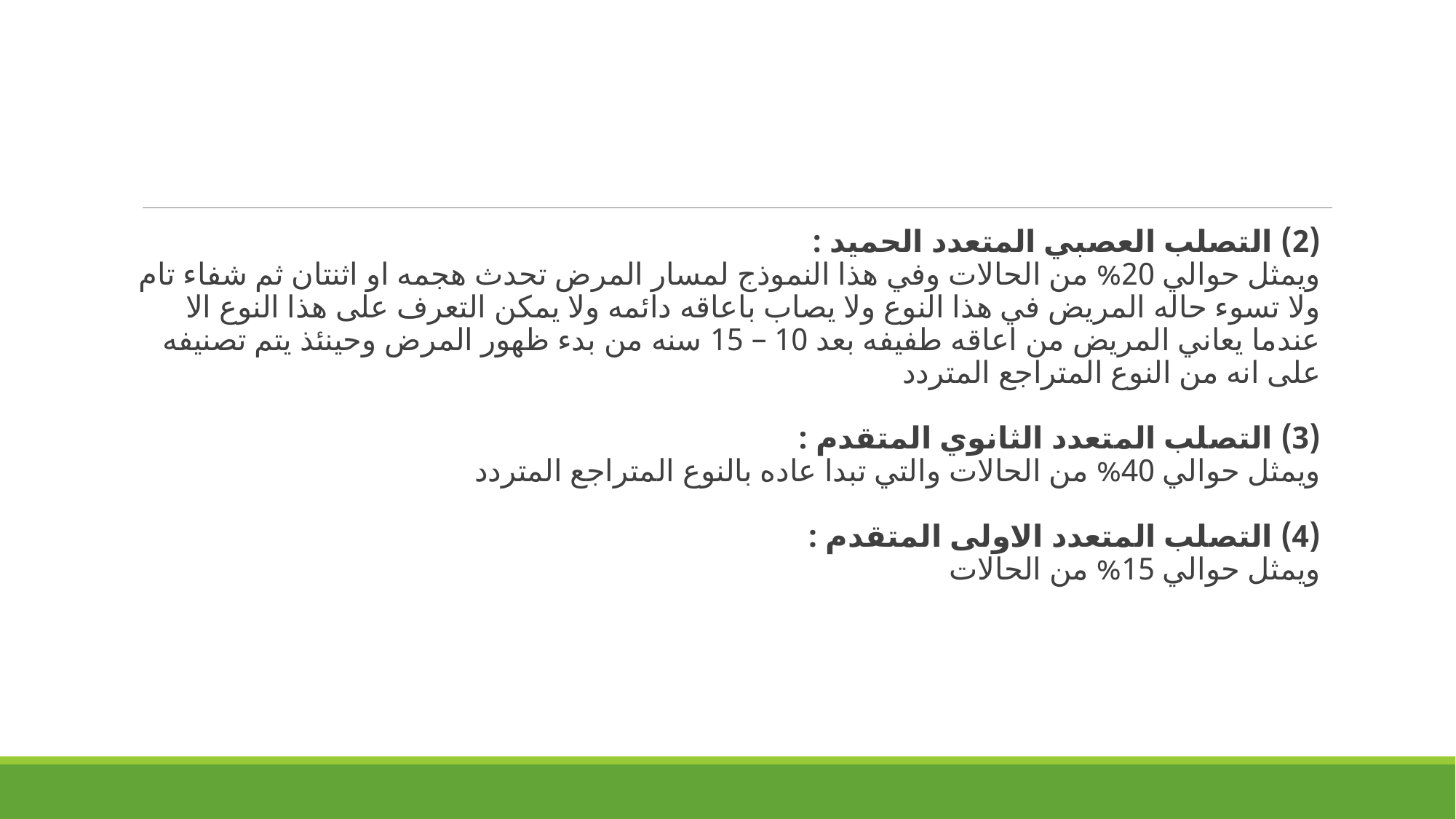

#
(2) التصلب العصبي المتعدد الحميد :
ويمثل حوالي 20% من الحالات وفي هذا النموذج لمسار المرض تحدث هجمه او اثنتان ثم شفاء تام ولا تسوء حاله المريض في هذا النوع ولا يصاب باعاقه دائمه ولا يمكن التعرف على هذا النوع الا عندما يعاني المريض من اعاقه طفيفه بعد 10 – 15 سنه من بدء ظهور المرض وحينئذ يتم تصنيفه على انه من النوع المتراجع المتردد
(3) التصلب المتعدد الثانوي المتقدم :
ويمثل حوالي 40% من الحالات والتي تبدا عاده بالنوع المتراجع المتردد
(4) التصلب المتعدد الاولى المتقدم :
ويمثل حوالي 15% من الحالات